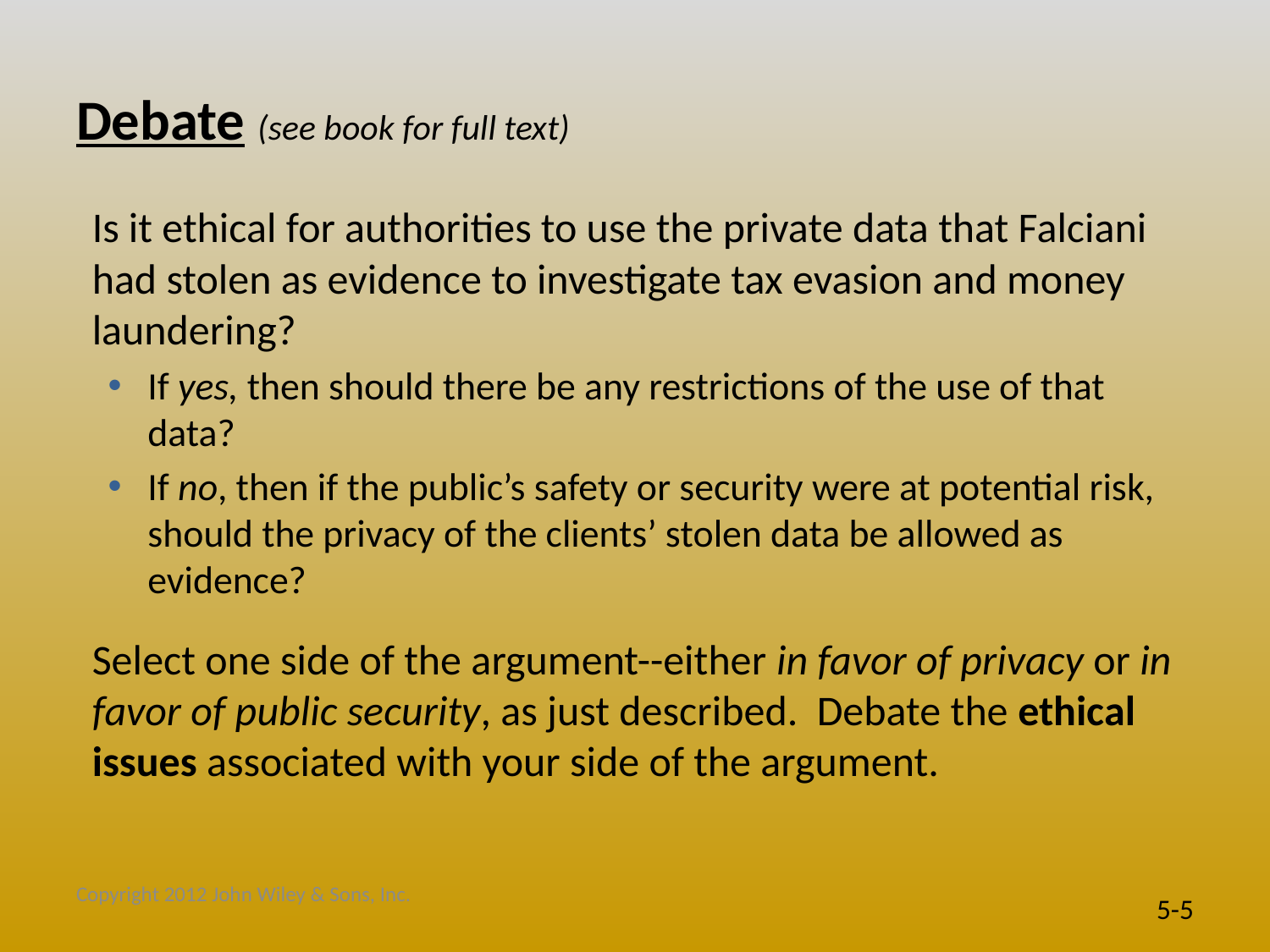

# Debate (see book for full text)
	Is it ethical for authorities to use the private data that Falciani had stolen as evidence to investigate tax evasion and money laundering?
If yes, then should there be any restrictions of the use of that data?
If no, then if the public’s safety or security were at potential risk, should the privacy of the clients’ stolen data be allowed as evidence?
	Select one side of the argument--either in favor of privacy or in favor of public security, as just described.  Debate the ethical issues associated with your side of the argument.

Copyright 2012 John Wiley & Sons, Inc.
5-5